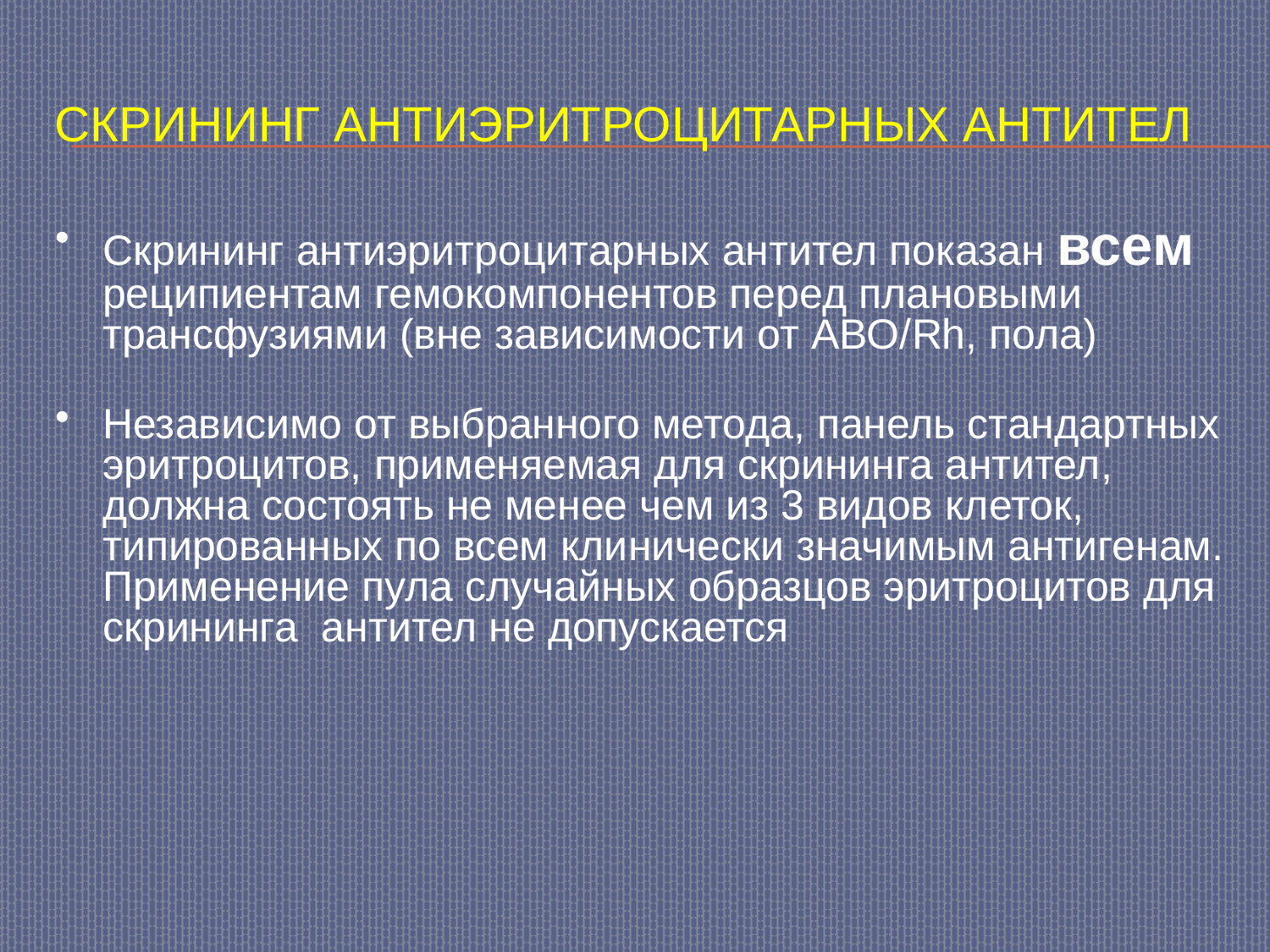

# Скрининг антиэритроцитарных антител
Скрининг антиэритроцитарных антител показан всем реципиентам гемокомпонентов перед плановыми трансфузиями (вне зависимости от АВО/Rh, пола)

Независимо от выбранного метода, панель стандартных эритроцитов, применяемая для скрининга антител, должна состоять не менее чем из 3 видов клеток, типированных по всем клинически значимым антигенам. Применение пула случайных образцов эритроцитов для скрининга  антител не допускается